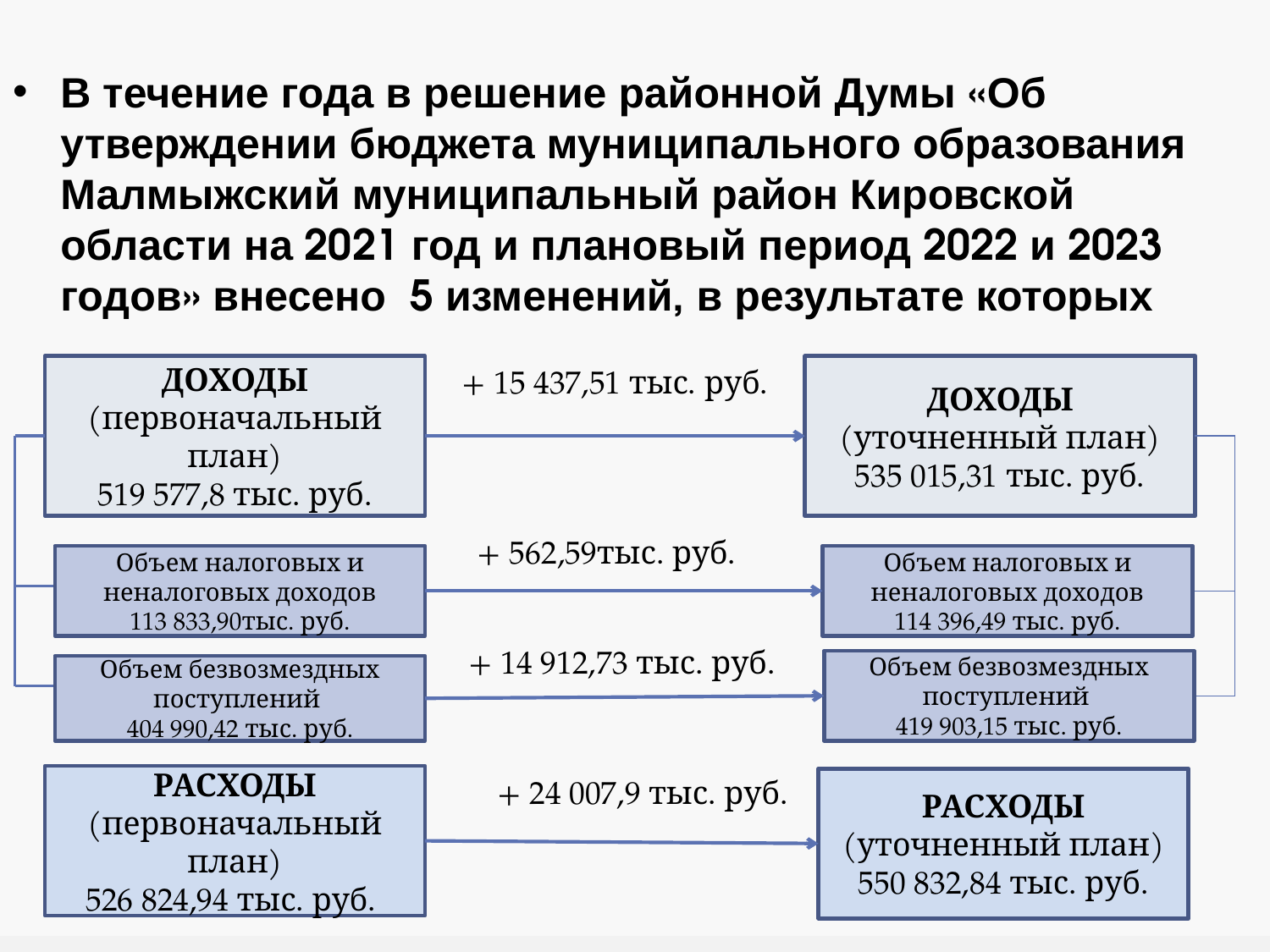

В течение года в решение районной Думы «Об утверждении бюджета муниципального образования Малмыжский муниципальный район Кировской области на 2021 год и плановый период 2022 и 2023 годов» внесено  5 изменений, в результате которых
#
ДОХОДЫ (первоначальный план)
519 577,8 тыс. руб.
+ 15 437,51 тыс. руб.
ДОХОДЫ
(уточненный план)
535 015,31 тыс. руб.
+ 562,59тыс. руб.
Объем налоговых и неналоговых доходов
113 833,90тыс. руб.
Объем налоговых и неналоговых доходов
114 396,49 тыс. руб.
+ 14 912,73 тыс. руб.
Объем безвозмездных поступлений
419 903,15 тыс. руб.
Объем безвозмездных поступлений
404 990,42 тыс. руб.
РАСХОДЫ (первоначальный план)
526 824,94 тыс. руб.
+ 24 007,9 тыс. руб.
РАСХОДЫ (уточненный план)
550 832,84 тыс. руб.